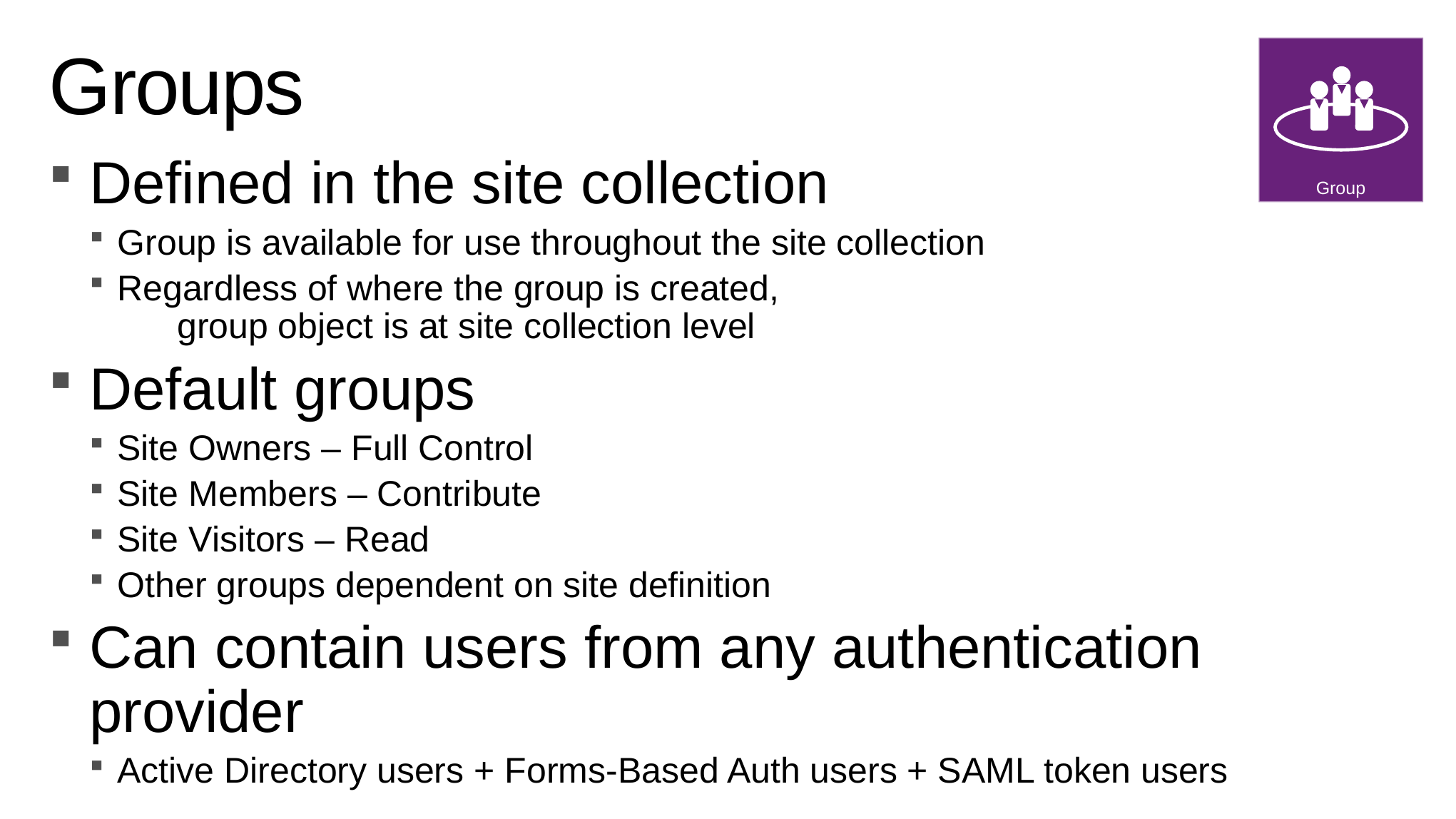

# Groups
Group

Defined in the site collection
Group is available for use throughout the site collection
Regardless of where the group is created,
      group object is at site collection level
Default groups
Site Owners – Full Control
Site Members – Contribute
Site Visitors – Read
Other groups dependent on site definition
Can contain users from any authentication provider
Active Directory users + Forms-Based Auth users + SAML token users